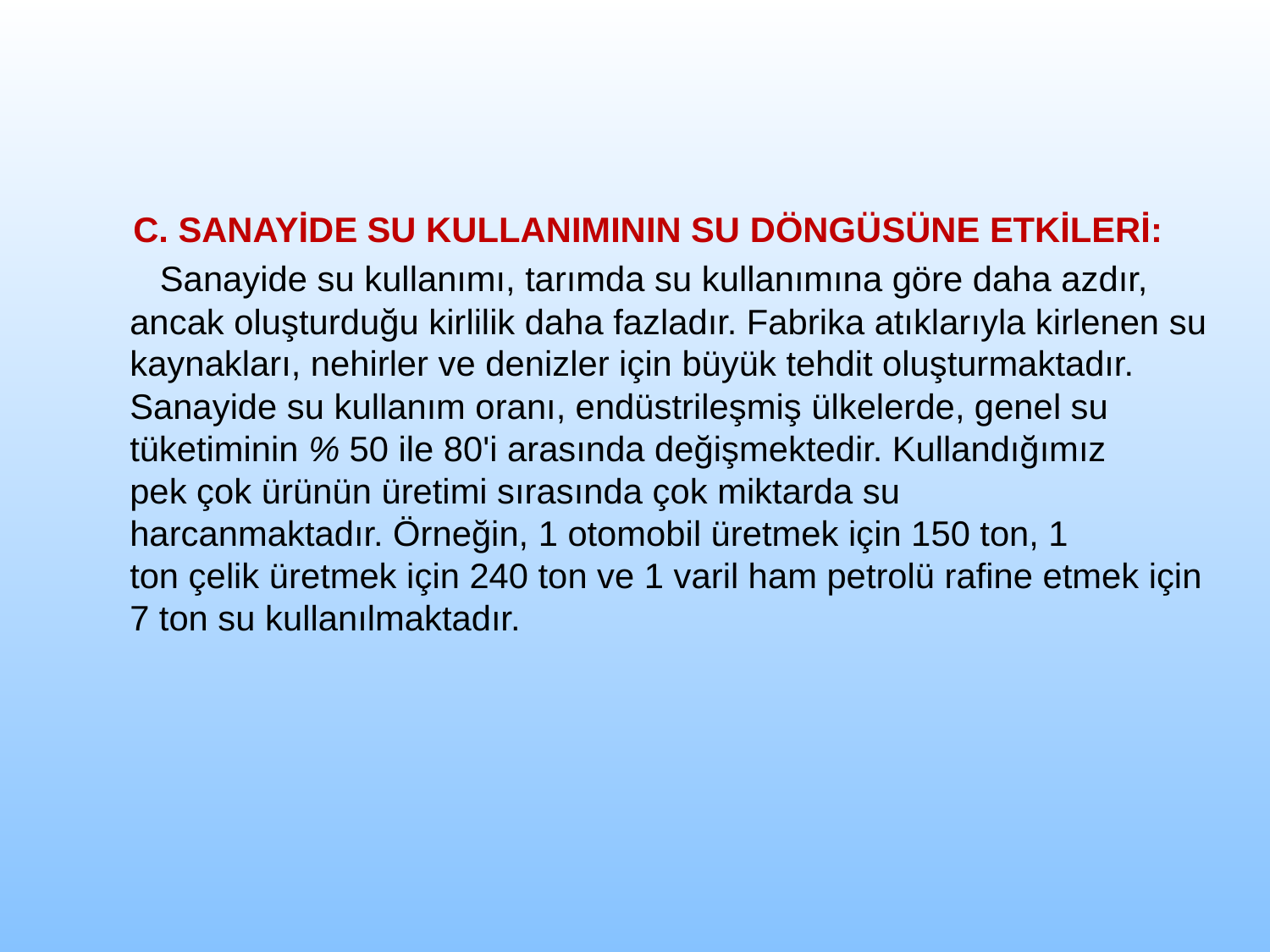

C. SANAYİDE SU KULLANIMININ SU DÖNGÜSÜNE ETKİLERİ:
        Sanayide su kullanımı, tarımda su kullanımına göre daha azdır, ancak oluşturduğu kirlilik daha fazladır. Fabrika atıklarıyla kirlenen su kaynakları, nehirler ve denizler için büyük tehdit oluşturmaktadır. Sanayide su kullanım oranı, endüstrileşmiş ülkelerde, genel su tüketiminin % 50 ile 80'i arasında değişmektedir. Kullandığımız pek çok ürünün üretimi sırasında çok miktarda su harcanmaktadır. Örneğin, 1 otomobil üretmek için 150 ton, 1 ton çelik üretmek için 240 ton ve 1 varil ham petrolü rafine etmek için 7 ton su kullanılmaktadır.